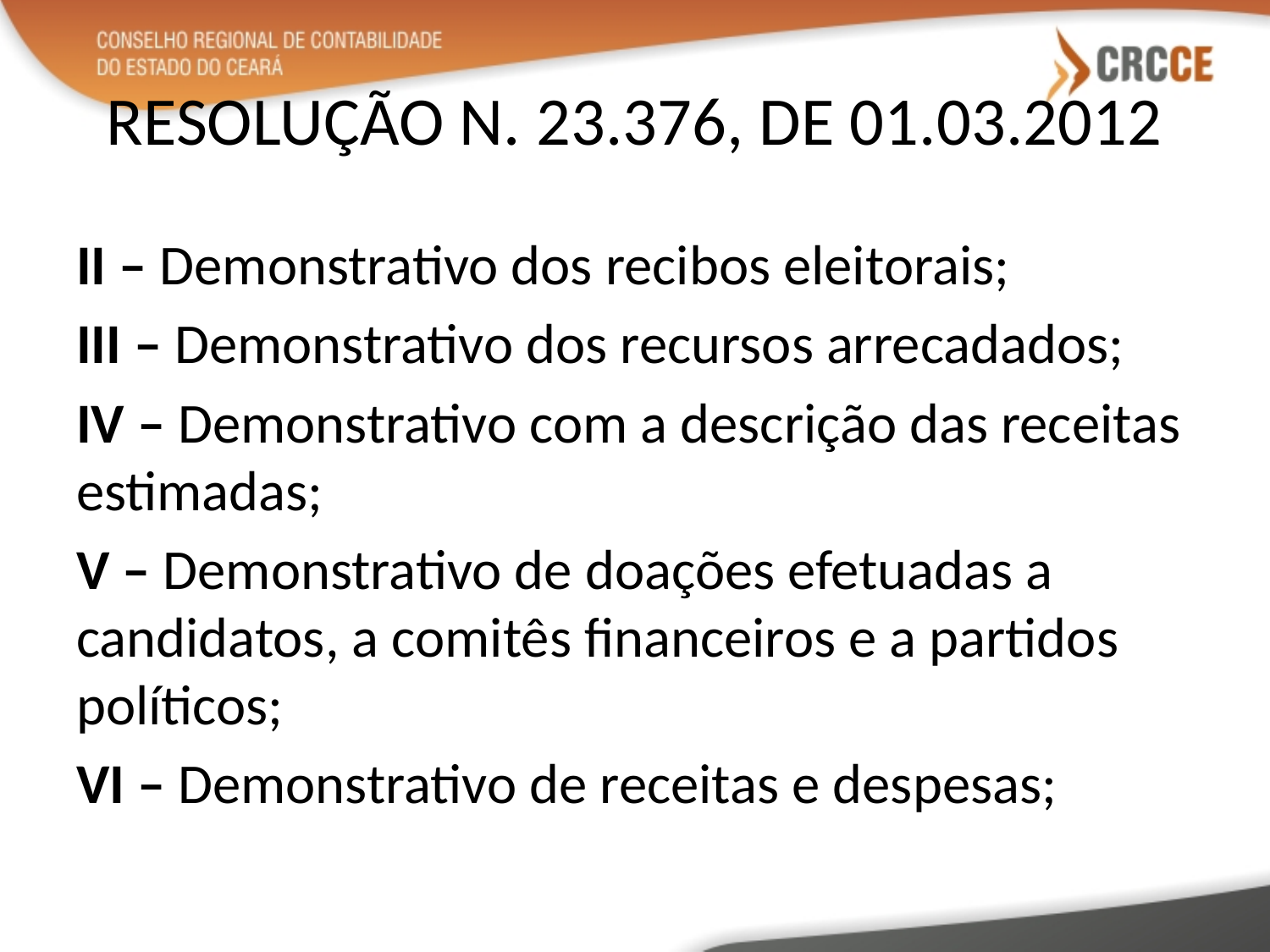

# RESOLUÇÃO N. 23.376, DE 01.03.2012
II – Demonstrativo dos recibos eleitorais;
III – Demonstrativo dos recursos arrecadados;
IV – Demonstrativo com a descrição das receitas estimadas;
V – Demonstrativo de doações efetuadas a candidatos, a comitês financeiros e a partidos políticos;
VI – Demonstrativo de receitas e despesas;